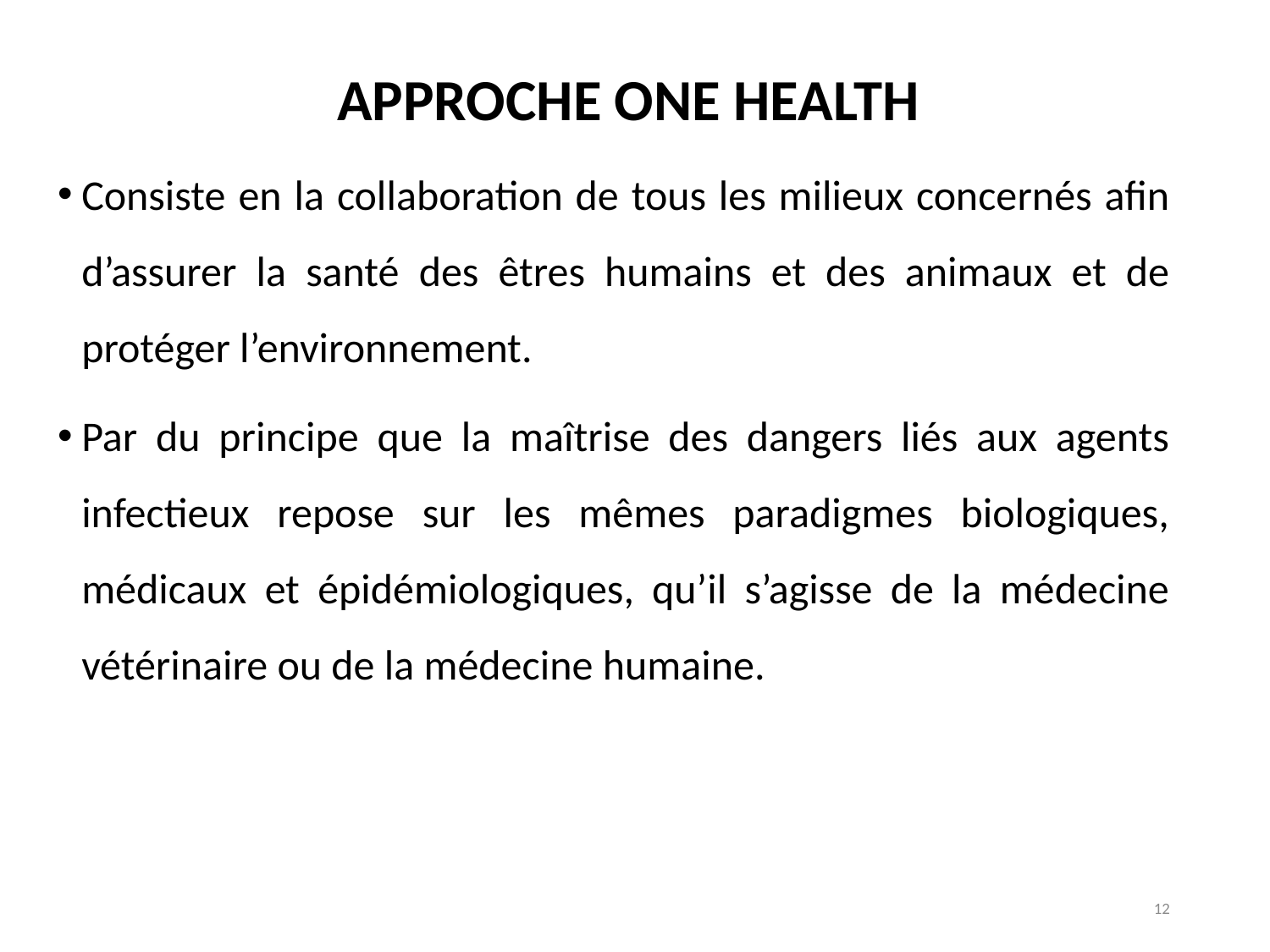

# APPROCHE ONE HEALTH
Consiste en la collaboration de tous les milieux concernés afin d’assurer la santé des êtres humains et des animaux et de protéger l’environnement.
Par du principe que la maîtrise des dangers liés aux agents infectieux repose sur les mêmes paradigmes biologiques, médicaux et épidémiologiques, qu’il s’agisse de la médecine vétérinaire ou de la médecine humaine.
12